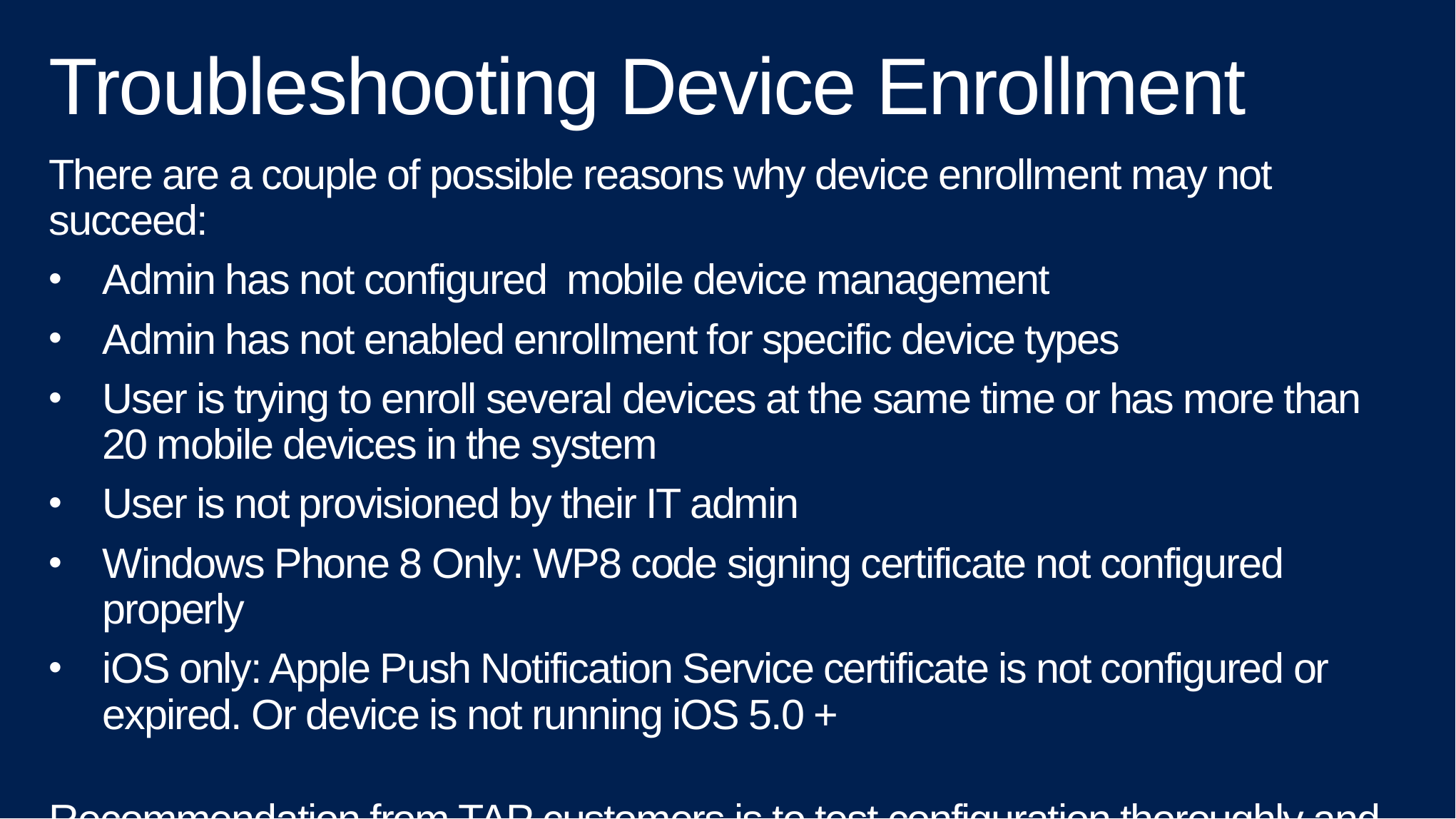

# Troubleshooting Device Enrollment
There are a couple of possible reasons why device enrollment may not succeed:
Admin has not configured  mobile device management
Admin has not enabled enrollment for specific device types
User is trying to enroll several devices at the same time or has more than 20 mobile devices in the system
User is not provisioned by their IT admin
Windows Phone 8 Only: WP8 code signing certificate not configured properly
iOS only: Apple Push Notification Service certificate is not configured or expired. Or device is not running iOS 5.0 +

Recommendation from TAP customers is to test configuration thoroughly and provide user education